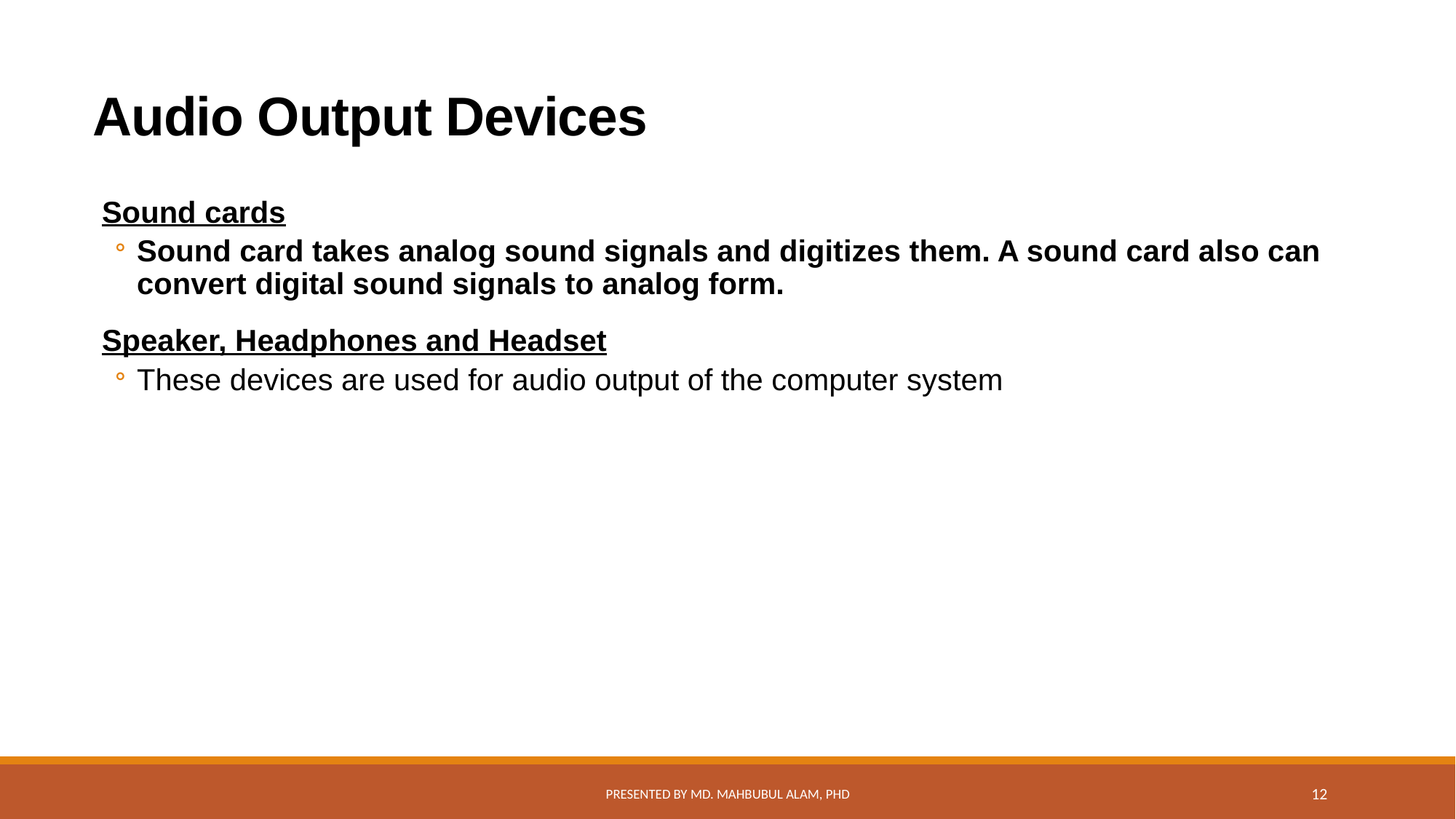

# Audio Output Devices
Sound cards
Sound card takes analog sound signals and digitizes them. A sound card also can convert digital sound signals to analog form.
Speaker, Headphones and Headset
These devices are used for audio output of the computer system
Presented by Md. Mahbubul Alam, PhD
12